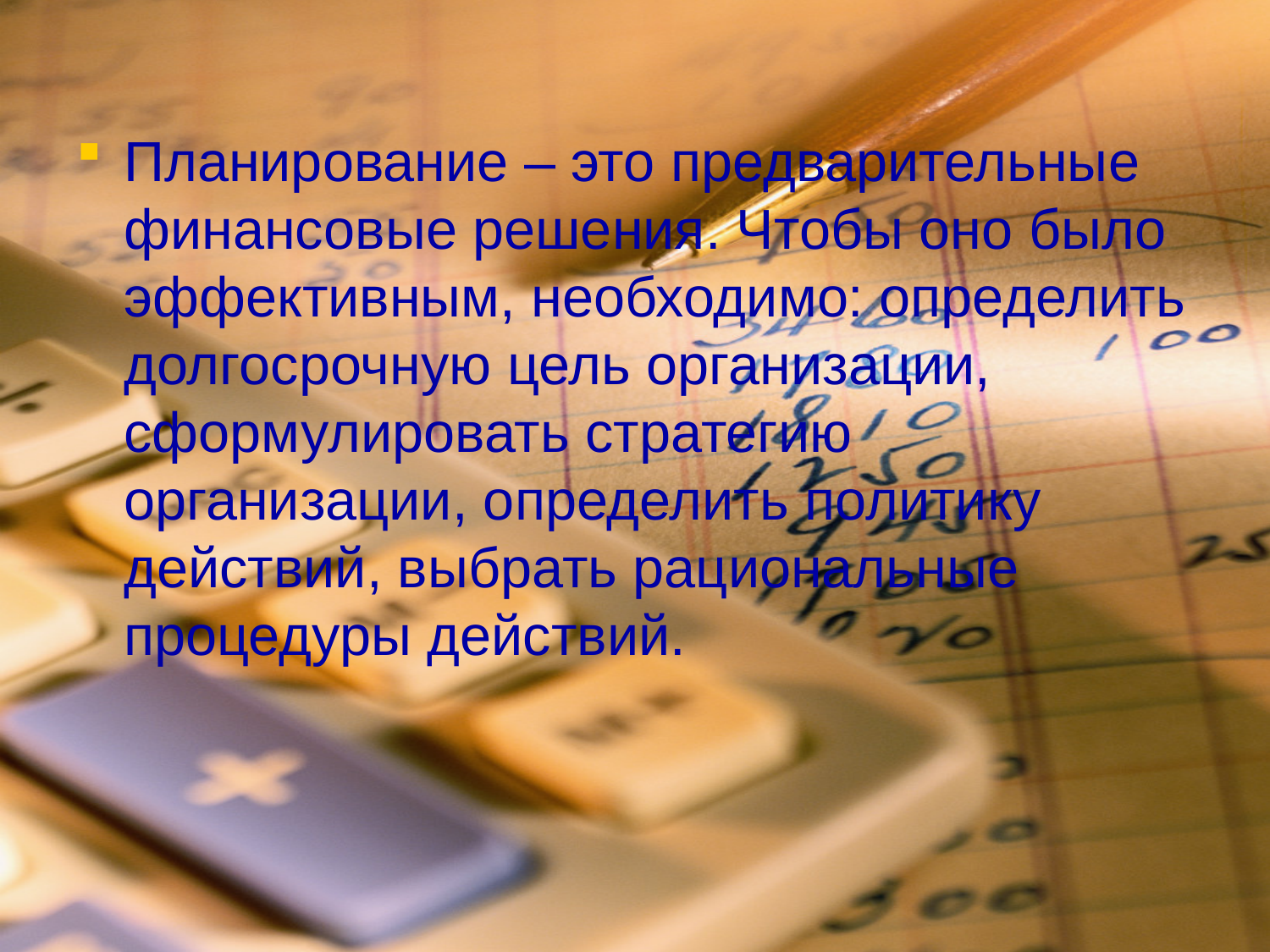

Планирование – это предварительные финансовые решения. Чтобы оно было эффективным, необходимо: определить долгосрочную цель организации, сформулировать стратегию организации, определить политику действий, выбрать рациональные процедуры действий.